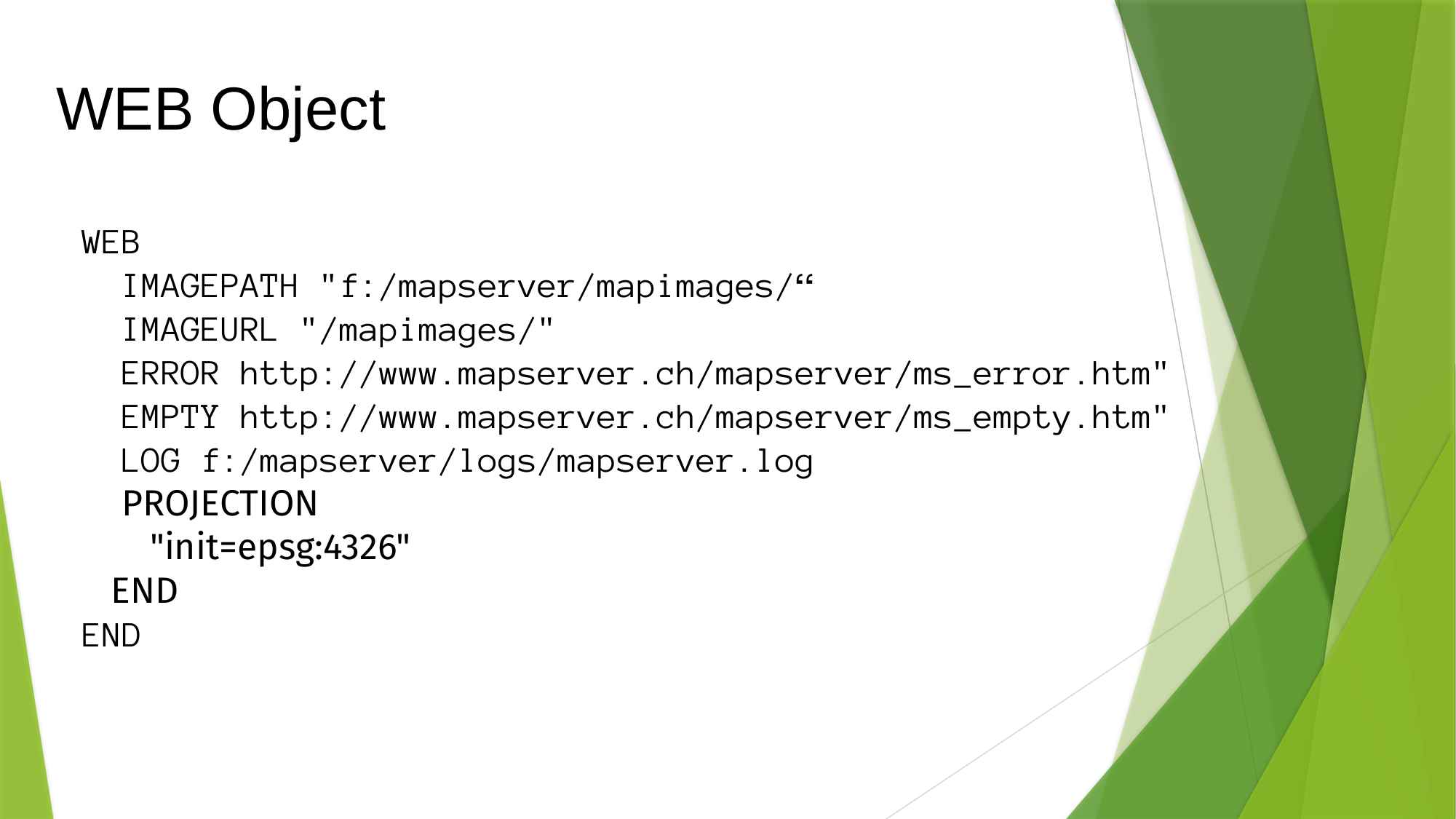

WEB Object
WEB
  IMAGEPATH "f:/mapserver/mapimages/“
  IMAGEURL "/mapimages/"
  ERROR http://www.mapserver.ch/mapserver/ms_error.htm"
  EMPTY http://www.mapserver.ch/mapserver/ms_empty.htm"
  LOG f:/mapserver/logs/mapserver.log
  PROJECTION
       "init=epsg:4326"
   END
END